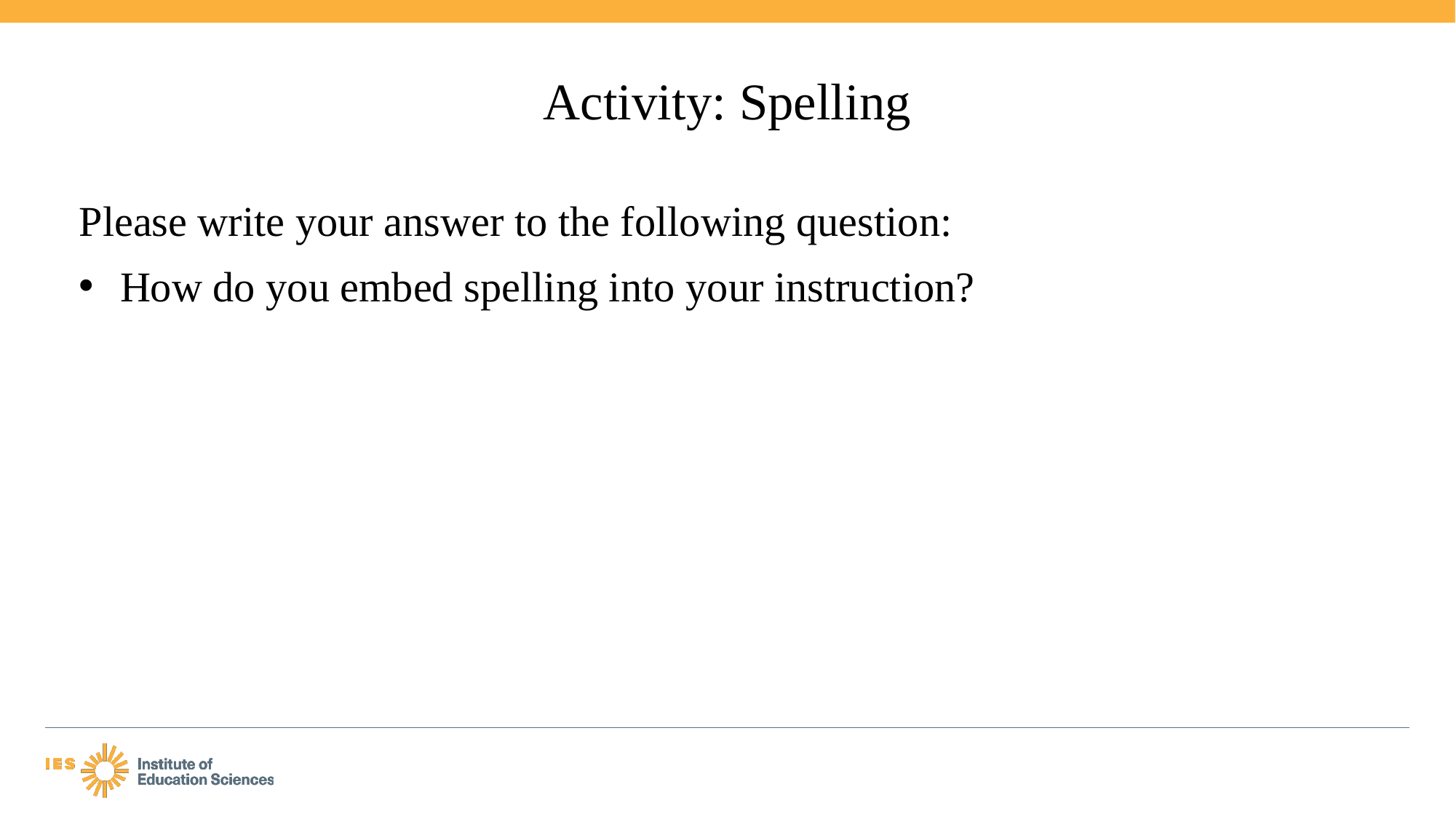

# Activity: Spelling
Please write your answer to the following question:
How do you embed spelling into your instruction?